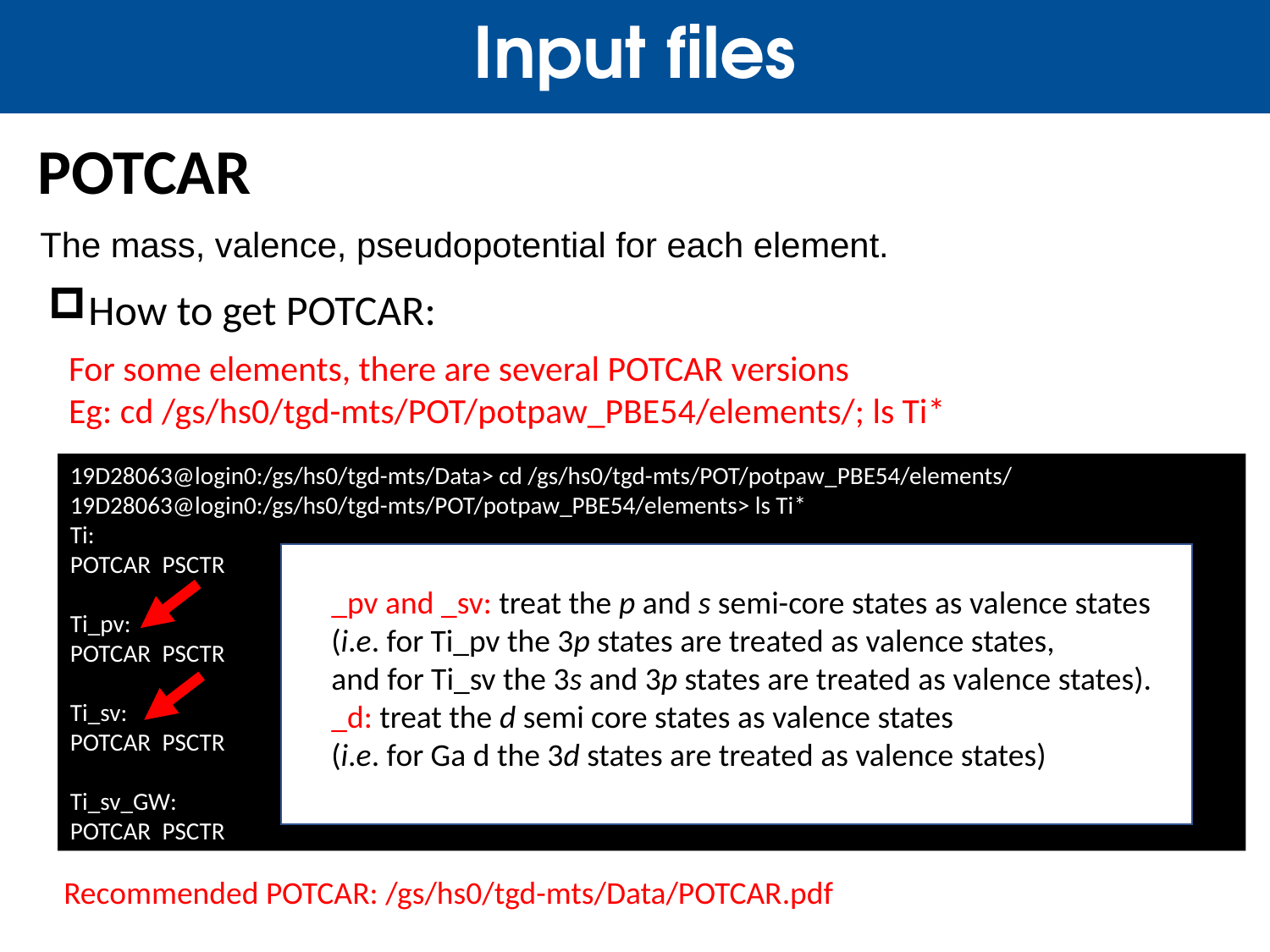

Input files
POTCAR
The mass, valence, pseudopotential for each element.
How to get POTCAR:
For some elements, there are several POTCAR versions
Eg: cd /gs/hs0/tgd-mts/POT/potpaw_PBE54/elements/; ls Ti*

19D28063@login0:/gs/hs0/tgd-mts/Data> cd /gs/hs0/tgd-mts/POT/potpaw_PBE54/elements/
19D28063@login0:/gs/hs0/tgd-mts/POT/potpaw_PBE54/elements> ls Ti*
Ti:
POTCAR  PSCTR

Ti_pv:
POTCAR  PSCTR

Ti_sv:
POTCAR  PSCTR

Ti_sv_GW:
POTCAR  PSCTR

_pv and _sv: treat the p and s semi-core states as valence states
(i.e. for Ti_pv the 3p states are treated as valence states,
and for Ti_sv the 3s and 3p states are treated as valence states).
_d: treat the d semi core states as valence states
(i.e. for Ga d the 3d states are treated as valence states)
Recommended POTCAR: /gs/hs0/tgd-mts/Data/POTCAR.pdf